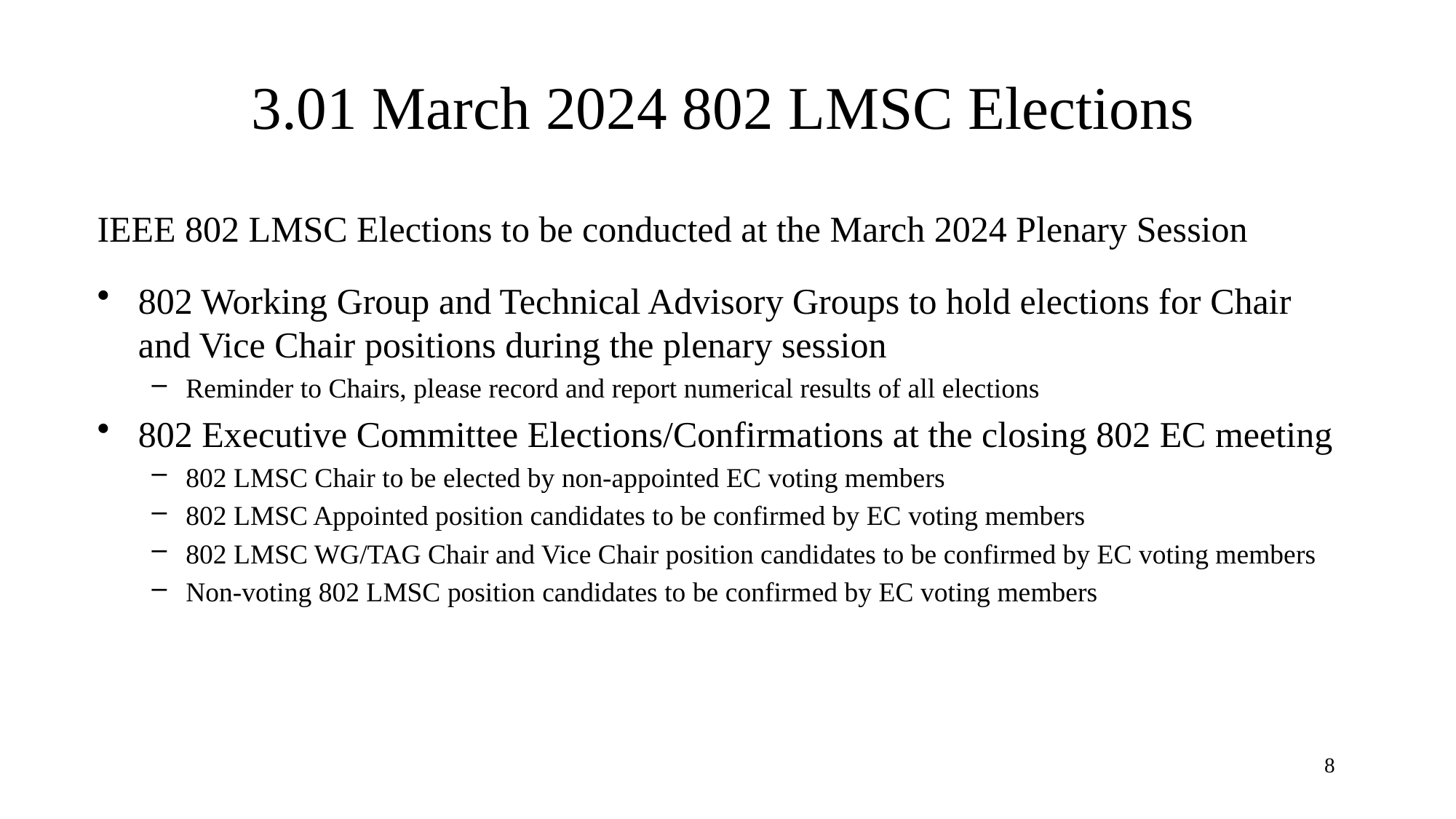

# 3.01 March 2024 802 LMSC Elections
IEEE 802 LMSC Elections to be conducted at the March 2024 Plenary Session

802 Working Group and Technical Advisory Groups to hold elections for Chair and Vice Chair positions during the plenary session
Reminder to Chairs, please record and report numerical results of all elections
802 Executive Committee Elections/Confirmations at the closing 802 EC meeting
802 LMSC Chair to be elected by non-appointed EC voting members
802 LMSC Appointed position candidates to be confirmed by EC voting members
802 LMSC WG/TAG Chair and Vice Chair position candidates to be confirmed by EC voting members
Non-voting 802 LMSC position candidates to be confirmed by EC voting members
8